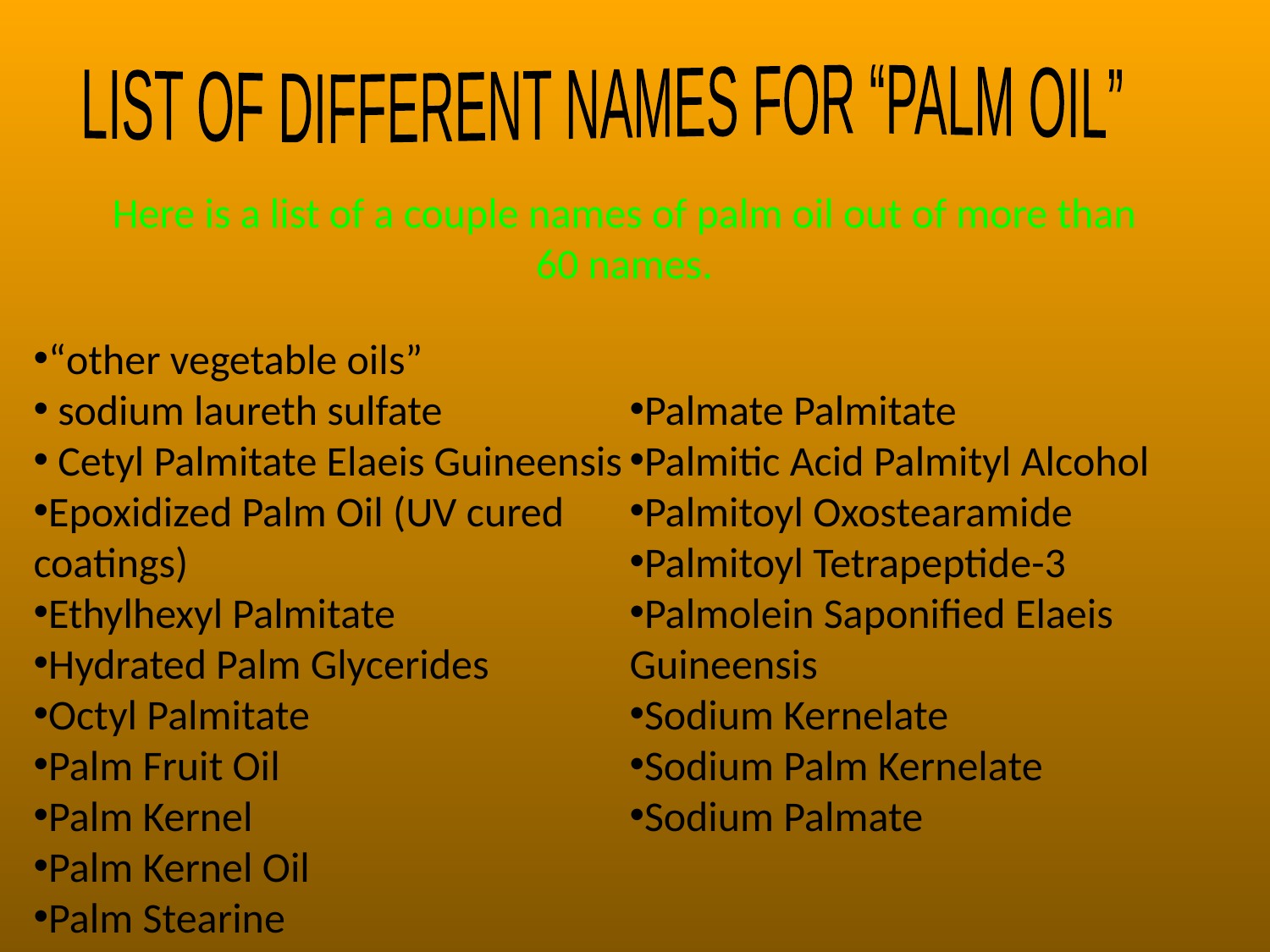

“other vegetable oils”
 sodium laureth sulfate
 Cetyl Palmitate Elaeis Guineensis
Epoxidized Palm Oil (UV cured coatings)
Ethylhexyl Palmitate
Hydrated Palm Glycerides
Octyl Palmitate
Palm Fruit Oil
Palm Kernel
Palm Kernel Oil
Palm Stearine

Palmate Palmitate
Palmitic Acid Palmityl Alcohol
Palmitoyl Oxostearamide
Palmitoyl Tetrapeptide-3
Palmolein Saponified Elaeis    Guineensis
Sodium Kernelate
Sodium Palm Kernelate
Sodium Palmate
LIST OF DIFFERENT NAMES FOR “PALM OIL”
Here is a list of a couple names of palm oil out of more than 60 names.